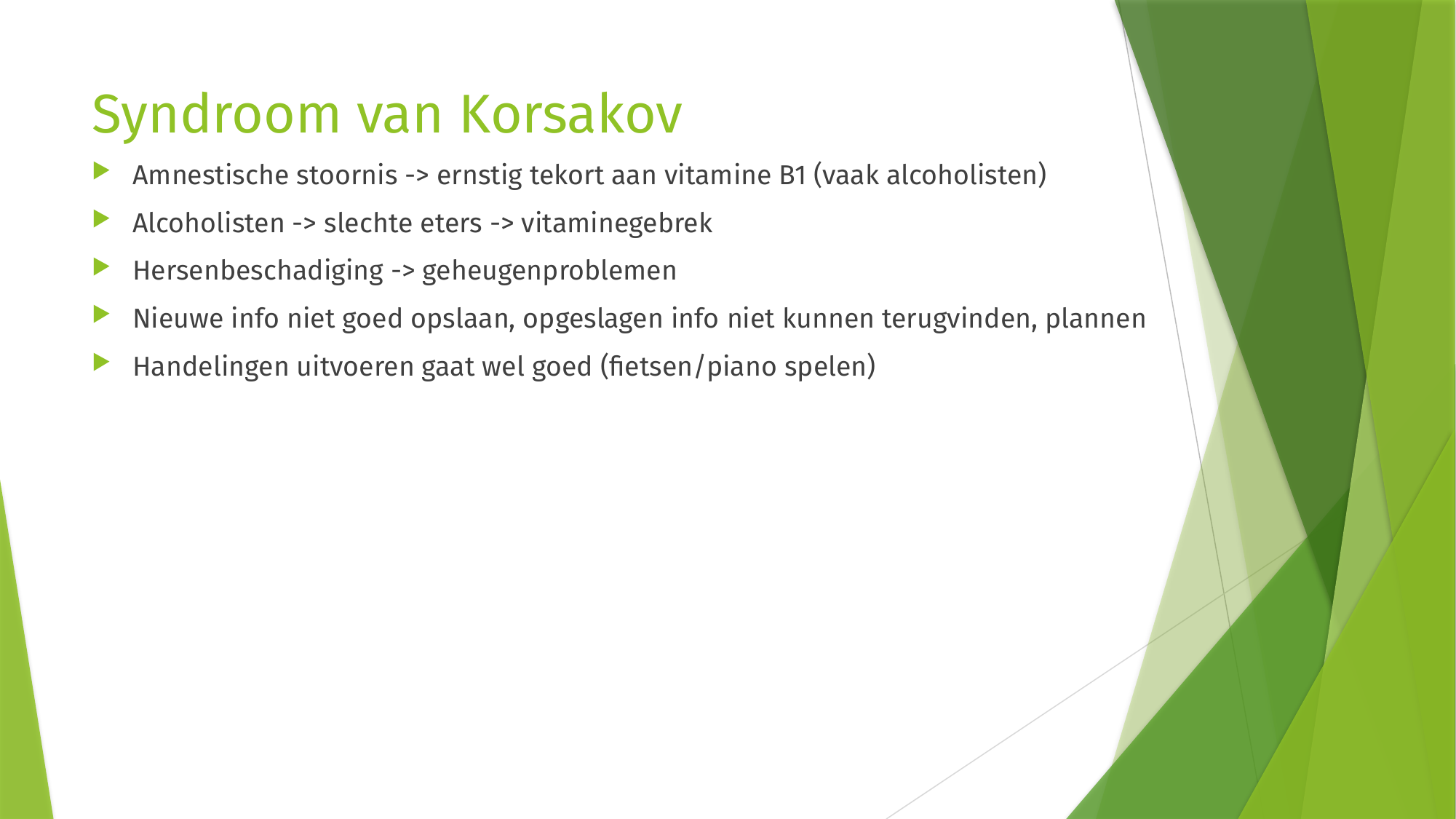

# Syndroom van Korsakov
Amnestische stoornis -> ernstig tekort aan vitamine B1 (vaak alcoholisten)
Alcoholisten -> slechte eters -> vitaminegebrek
Hersenbeschadiging -> geheugenproblemen
Nieuwe info niet goed opslaan, opgeslagen info niet kunnen terugvinden, plannen
Handelingen uitvoeren gaat wel goed (fietsen/piano spelen)